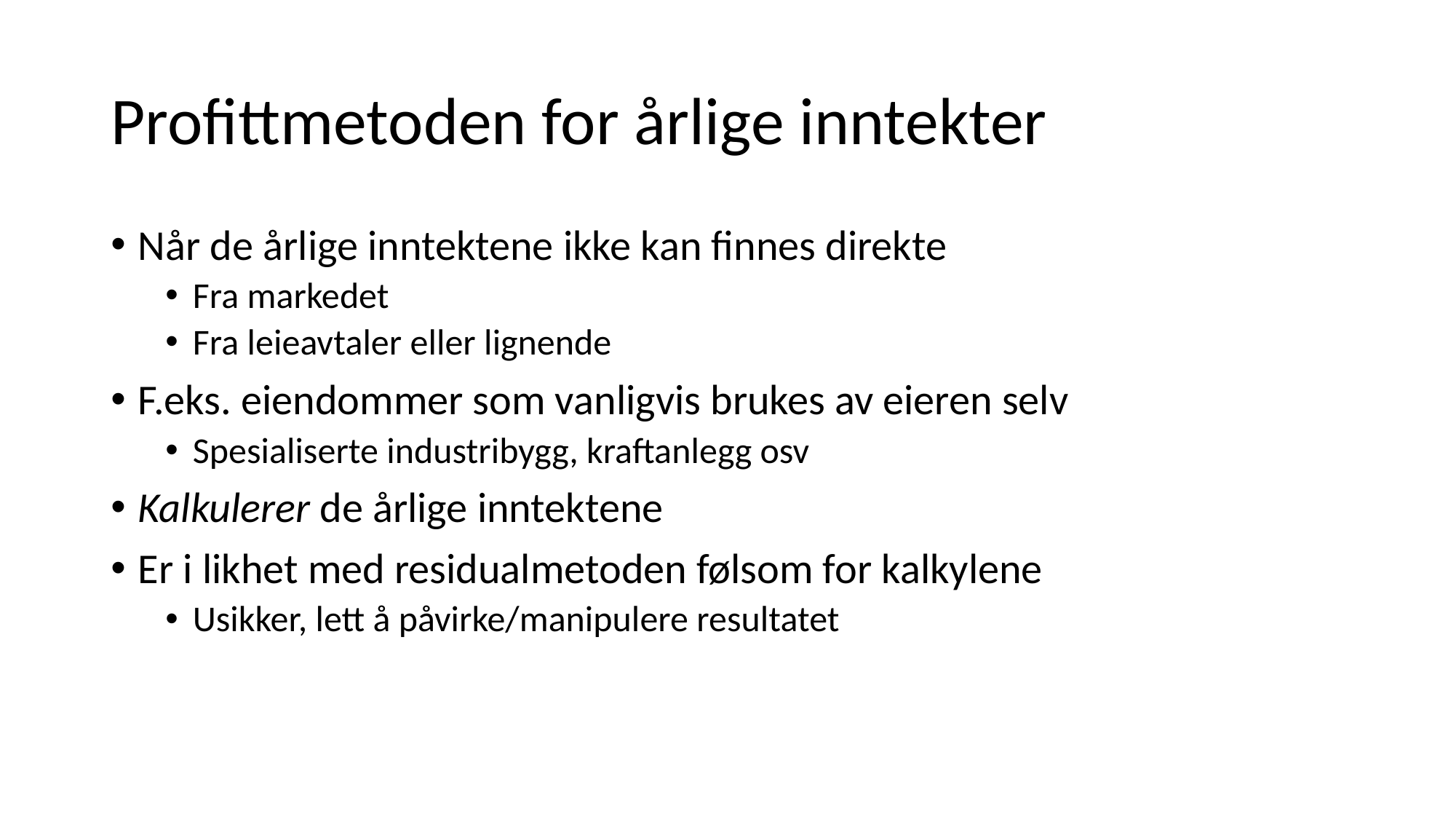

# Profittmetoden for årlige inntekter
Når de årlige inntektene ikke kan finnes direkte
Fra markedet
Fra leieavtaler eller lignende
F.eks. eiendommer som vanligvis brukes av eieren selv
Spesialiserte industribygg, kraftanlegg osv
Kalkulerer de årlige inntektene
Er i likhet med residualmetoden følsom for kalkylene
Usikker, lett å påvirke/manipulere resultatet